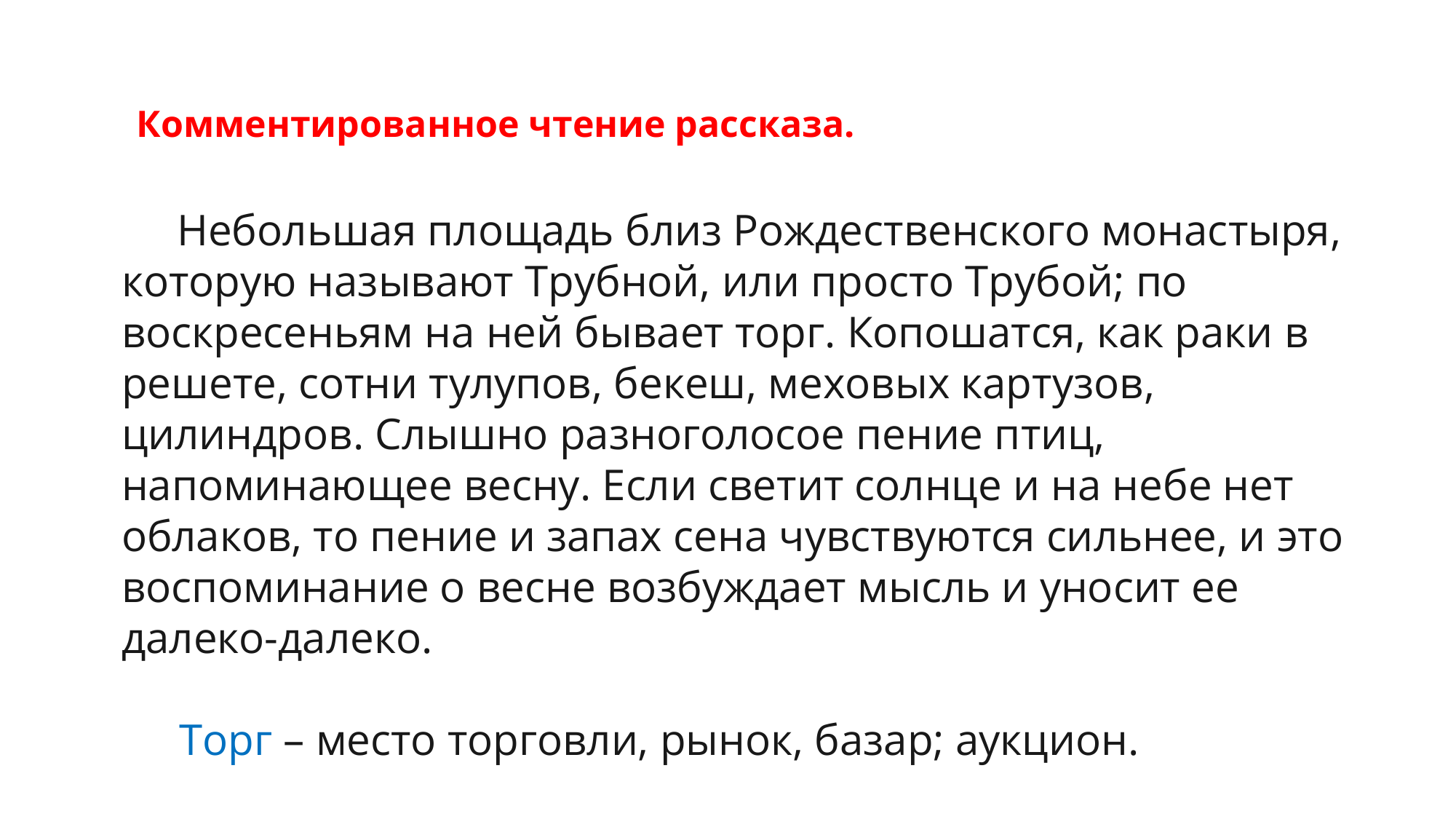

Комментированное чтение рассказа.
     Небольшая площадь близ Рождественского монастыря, которую называют Трубной, или просто Трубой; по воскресеньям на ней бывает торг. Копошатся, как раки в решете, сотни тулупов, бекеш, меховых картузов, цилиндров. Слышно разноголосое пение птиц, напоминающее весну. Если светит солнце и на небе нет облаков, то пение и запах сена чувствуются сильнее, и это воспоминание о весне возбуждает мысль и уносит ее далеко-далеко.
      Торг – место торговли, рынок, базар; аукцион.